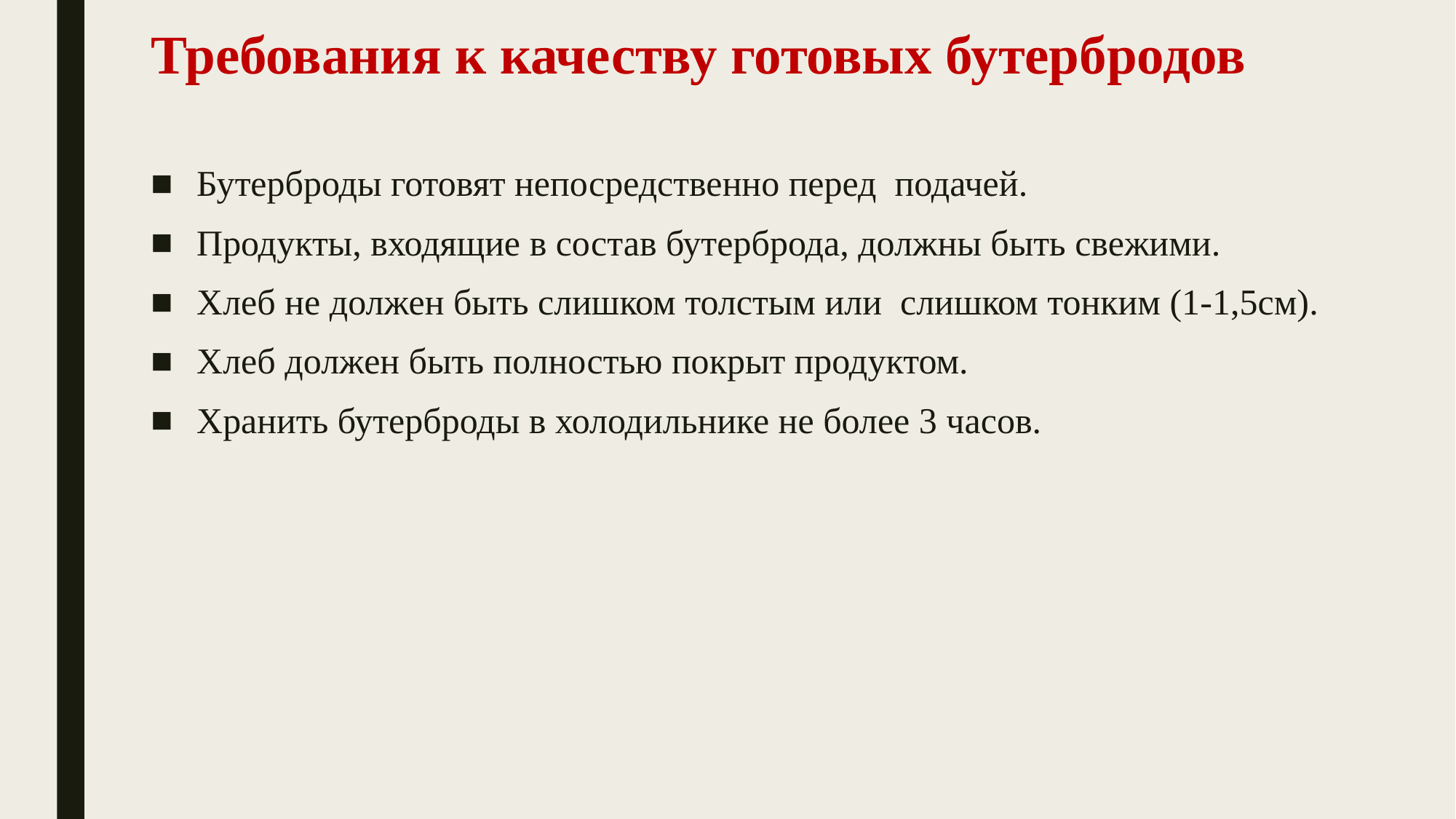

Требования к качеству готовых бутербродов

Бутерброды готовят непосредственно перед  подачей.
Продукты, входящие в состав бутерброда, должны быть свежими.
Хлеб не должен быть слишком толстым или  слишком тонким (1-1,5см).
Хлеб должен быть полностью покрыт продуктом.
Хранить бутерброды в холодильнике не более 3 часов.